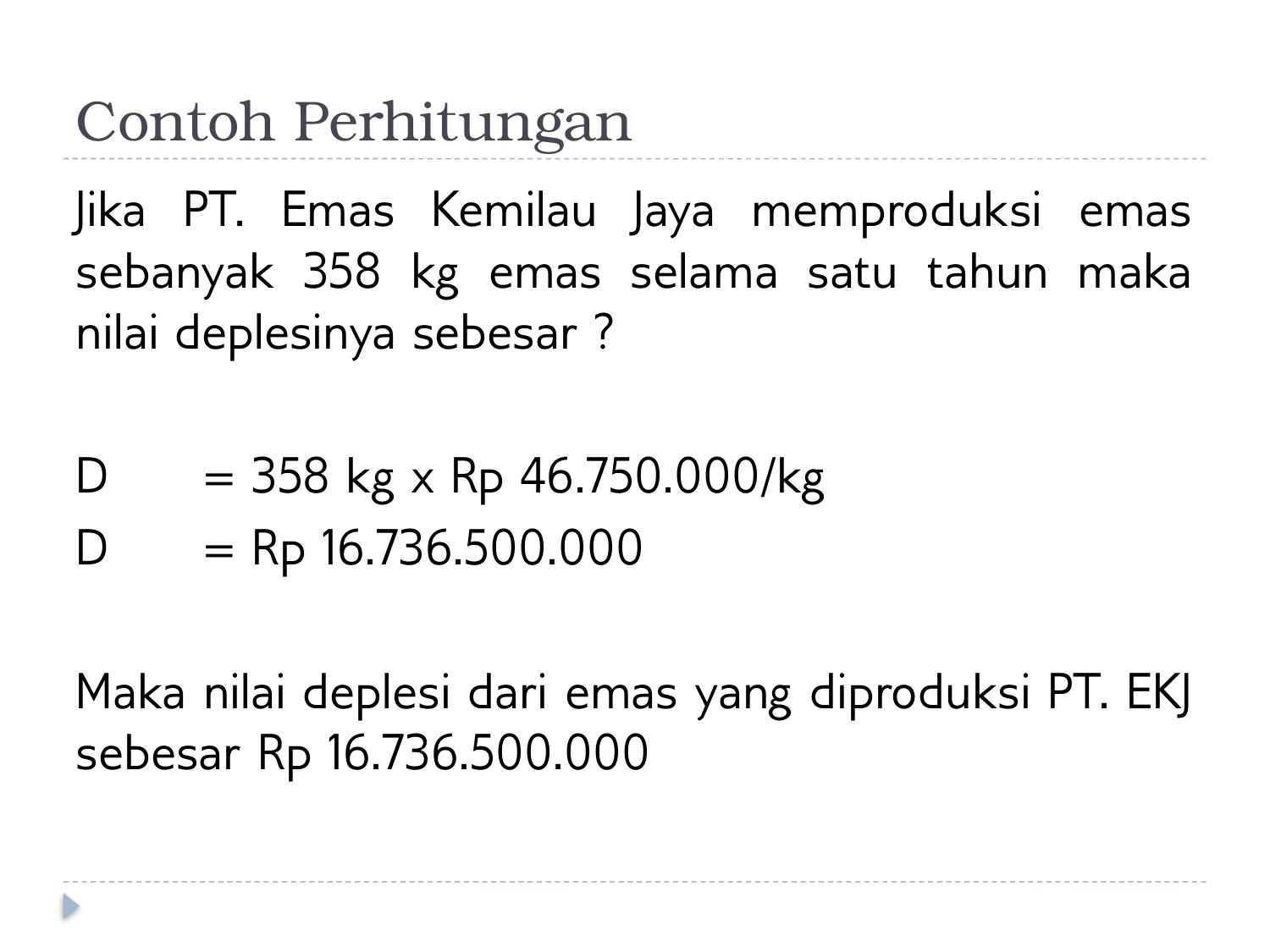

# Contoh Perhitungan
Jika PT. Emas Kemilau Jaya memproduksi emas sebanyak 358 kg emas selama satu tahun maka nilai deplesinya sebesar ?

D	= 358 kg x Rp 46.750.000/kg
D	= Rp 16.736.500.000

Maka nilai deplesi dari emas yang diproduksi PT. EKJ sebesar Rp 16.736.500.000